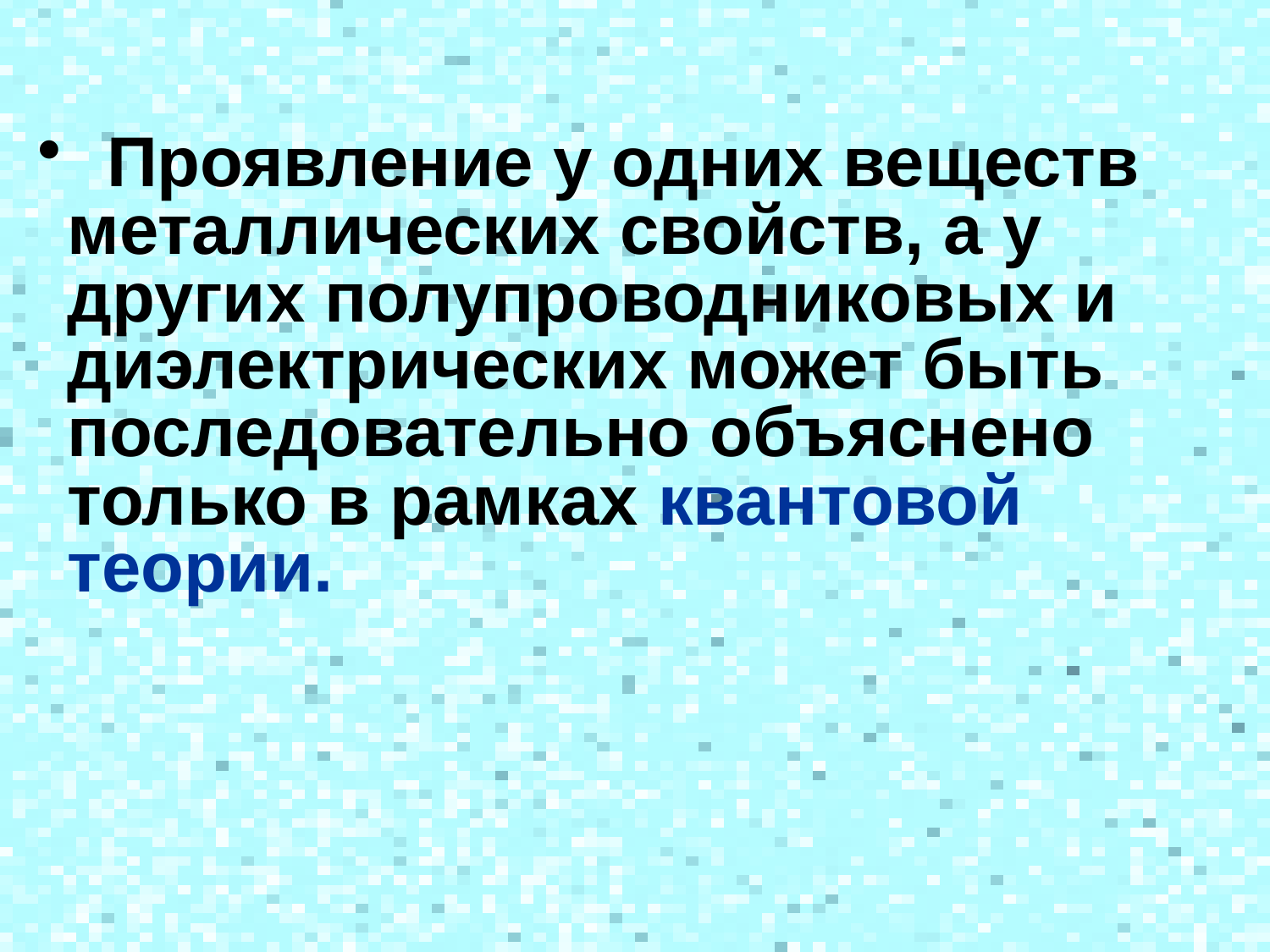

Проявление у одних веществ металлических свойств, а у других полупроводниковых и диэлектрических может быть последовательно объяснено только в рамках квантовой теории.